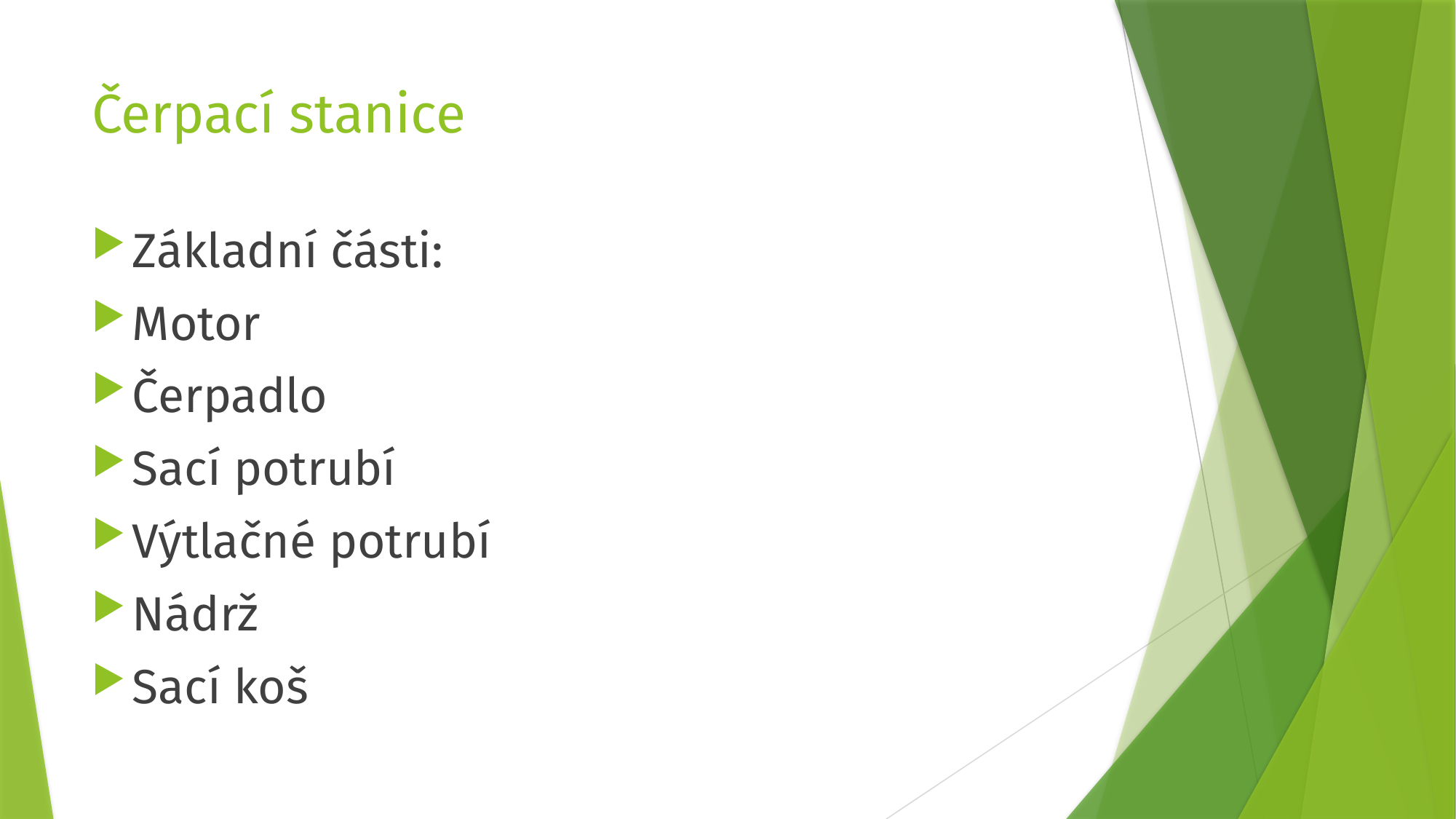

# Čerpací stanice
Základní části:
Motor
Čerpadlo
Sací potrubí
Výtlačné potrubí
Nádrž
Sací koš